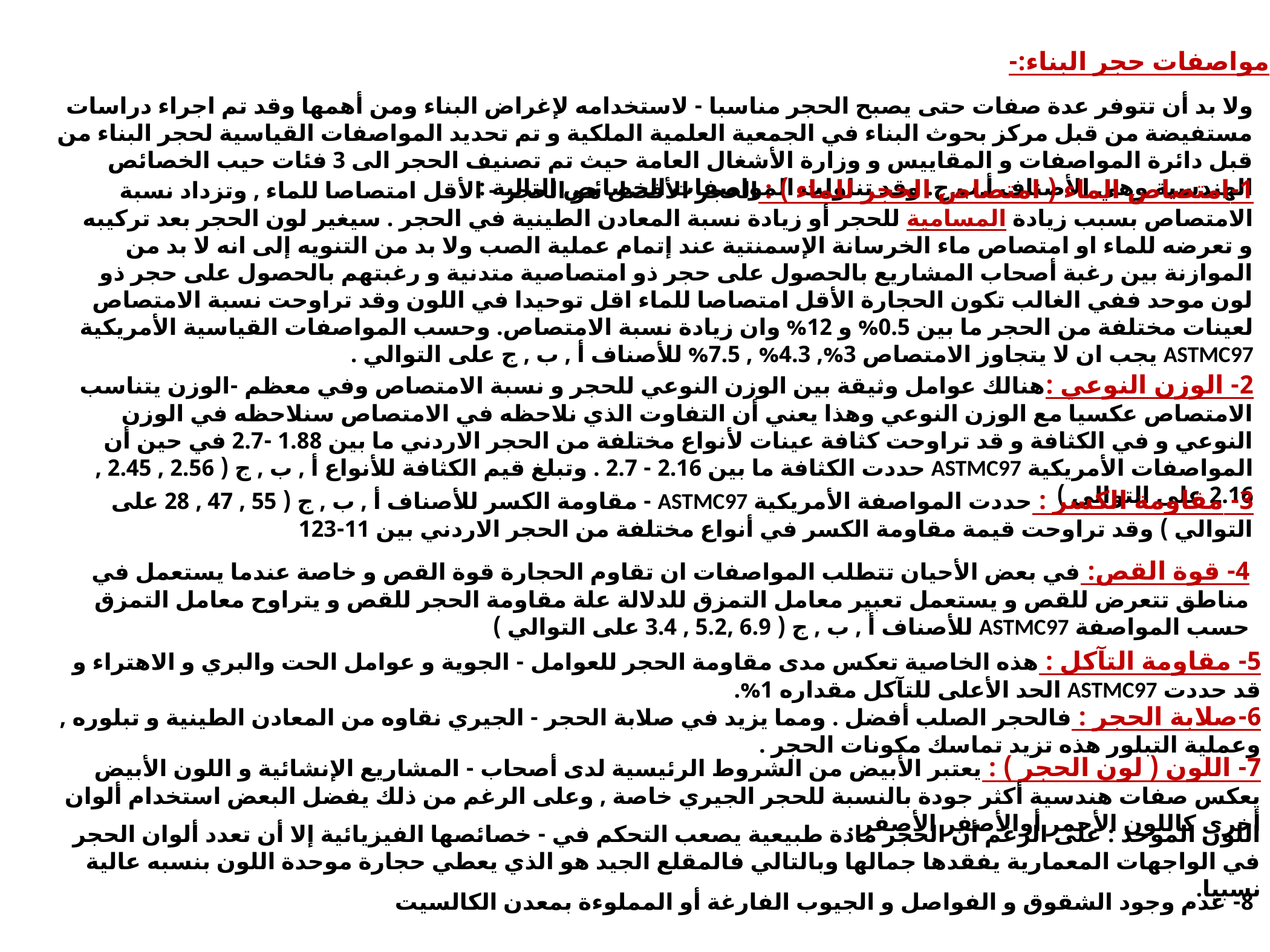

مواصفات حجر البناء:-
ولا بد أن تتوفر عدة صفات حتى يصبح الحجر مناسبا - لاستخدامه لإغراض البناء ومن أهمها وقد تم اجراء دراسات مستفيضة من قبل مركز بحوث البناء في الجمعية العلمية الملكية و تم تحديد المواصفات القياسية لحجر البناء من قبل دائرة المواصفات و المقاييس و وزارة الأشغال العامة حيث تم تصنيف الحجر الى 3 فئات حيب الخصائص الهندسية وهي الأصناف أ,ب,ج. وقد تناولت المواصفات الخصائص التالية :
1-امتصاص الماء ( امتصاص الحجر للماء ) : الحجر الأفضل هو الحجر - الأقل امتصاصا للماء , وتزداد نسبة الامتصاص بسبب زيادة المسامية للحجر أو زيادة نسبة المعادن الطينية في الحجر . سيغير لون الحجر بعد تركيبه و تعرضه للماء او امتصاص ماء الخرسانة الإسمنتية عند إتمام عملية الصب ولا بد من التنويه إلى انه لا بد من الموازنة بين رغبة أصحاب المشاريع بالحصول على حجر ذو امتصاصية متدنية و رغبتهم بالحصول على حجر ذو لون موحد ففي الغالب تكون الحجارة الأقل امتصاصا للماء اقل توحيدا في اللون وقد تراوحت نسبة الامتصاص لعينات مختلفة من الحجر ما بين 0.5% و 12% وان زيادة نسبة الامتصاص. وحسب المواصفات القياسية الأمريكية ASTMC97 يجب ان لا يتجاوز الامتصاص 3%, 4.3% , 7.5% للأصناف أ , ب , ج على التوالي .
2- الوزن النوعي :هنالك عوامل وثيقة بين الوزن النوعي للحجر و نسبة الامتصاص وفي معظم -الوزن يتناسب الامتصاص عكسيا مع الوزن النوعي وهذا يعني أن التفاوت الذي نلاحظه في الامتصاص سنلاحظه في الوزن النوعي و في الكثافة و قد تراوحت كثافة عينات لأنواع مختلفة من الحجر الاردني ما بين 1.88 -2.7 في حين أن المواصفات الأمريكية ASTMC97 حددت الكثافة ما بين 2.16 - 2.7 . وتبلغ قيم الكثافة للأنواع أ , ب , ج ( 2.56 , 2.45 , 2.16 على التوالي )
3- مقاومة الكسر : حددت المواصفة الأمريكية ASTMC97 - مقاومة الكسر للأصناف أ , ب , ج ( 55 , 47 , 28 على التوالي ) وقد تراوحت قيمة مقاومة الكسر في أنواع مختلفة من الحجر الاردني بين 11-123
# 4- قوة القص: في بعض الأحيان تتطلب المواصفات ان تقاوم الحجارة قوة القص و خاصة عندما يستعمل في مناطق تتعرض للقص و يستعمل تعبير معامل التمزق للدلالة علة مقاومة الحجر للقص و يتراوح معامل التمزق حسب المواصفة ASTMC97 للأصناف أ , ب , ج ( 6.9 ,5.2 , 3.4 على التوالي )
5- مقاومة التآكل : هذه الخاصية تعكس مدى مقاومة الحجر للعوامل - الجوية و عوامل الحت والبري و الاهتراء و قد حددت ASTMC97 الحد الأعلى للتآكل مقداره 1%.
6-صلابة الحجر : فالحجر الصلب أفضل . ومما يزيد في صلابة الحجر - الجيري نقاوه من المعادن الطينية و تبلوره , وعملية التبلور هذه تزيد تماسك مكونات الحجر .
7- اللون ( لون الحجر ) : يعتبر الأبيض من الشروط الرئيسية لدى أصحاب - المشاريع الإنشائية و اللون الأبيض يعكس صفات هندسية أكثر جودة بالنسبة للحجر الجيري خاصة , وعلى الرغم من ذلك يفضل البعض استخدام ألوان أخرى كاللون الأحمر أوالأصفر الأصفر .
اللون الموحد : على الرغم أن الحجر مادة طبيعية يصعب التحكم في - خصائصها الفيزيائية إلا أن تعدد ألوان الحجر في الواجهات المعمارية يفقدها جمالها وبالتالي فالمقلع الجيد هو الذي يعطي حجارة موحدة اللون بنسبه عالية نسبيا.
8- عدم وجود الشقوق و الفواصل و الجيوب الفارغة أو المملوءة بمعدن الكالسيت